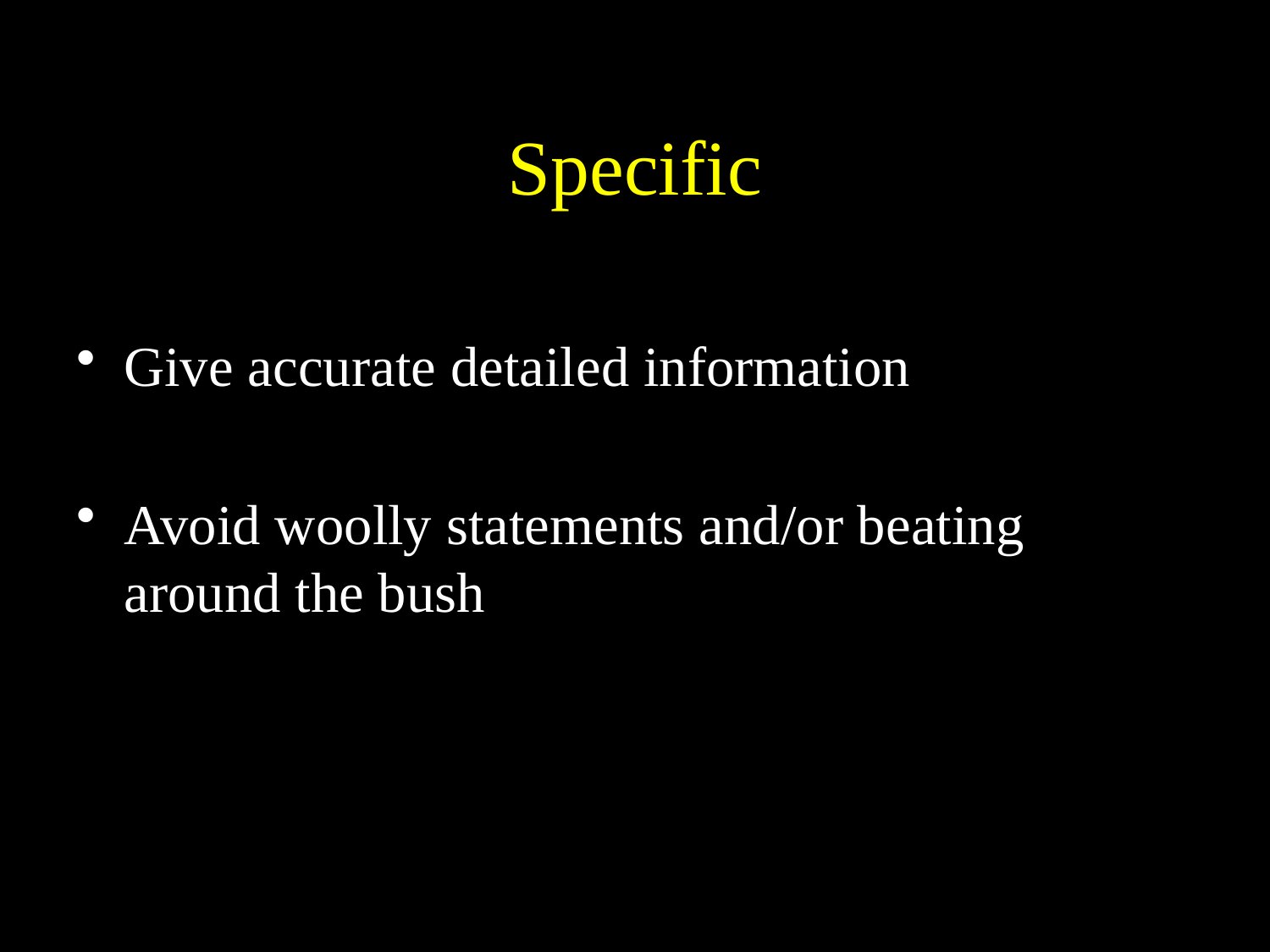

# Specific
Give accurate detailed information

Avoid woolly statements and/or beating around the bush